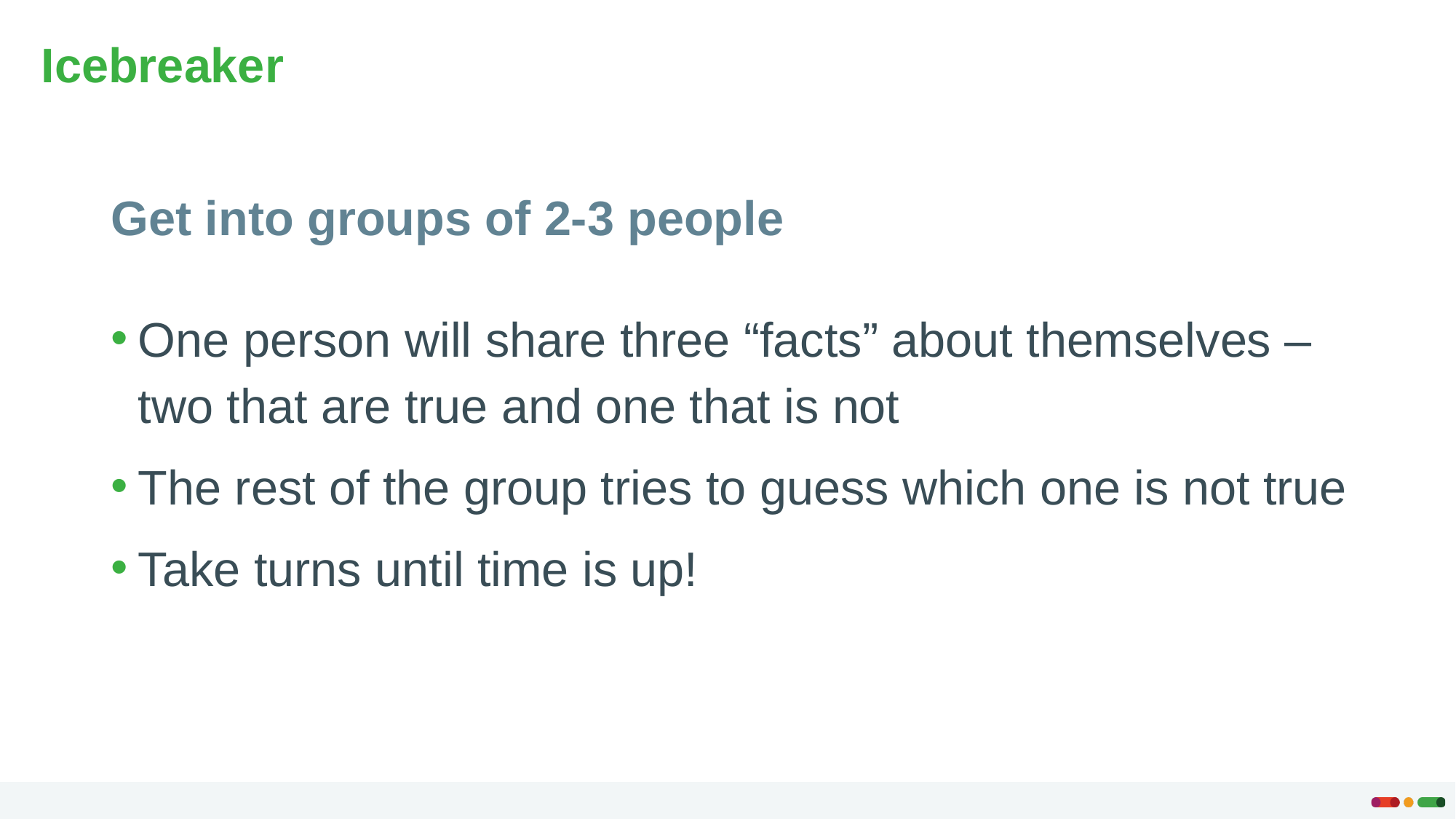

# Icebreaker
Get into groups of 2-3 people

One person will share three “facts” about themselves – two that are true and one that is not
The rest of the group tries to guess which one is not true
Take turns until time is up!